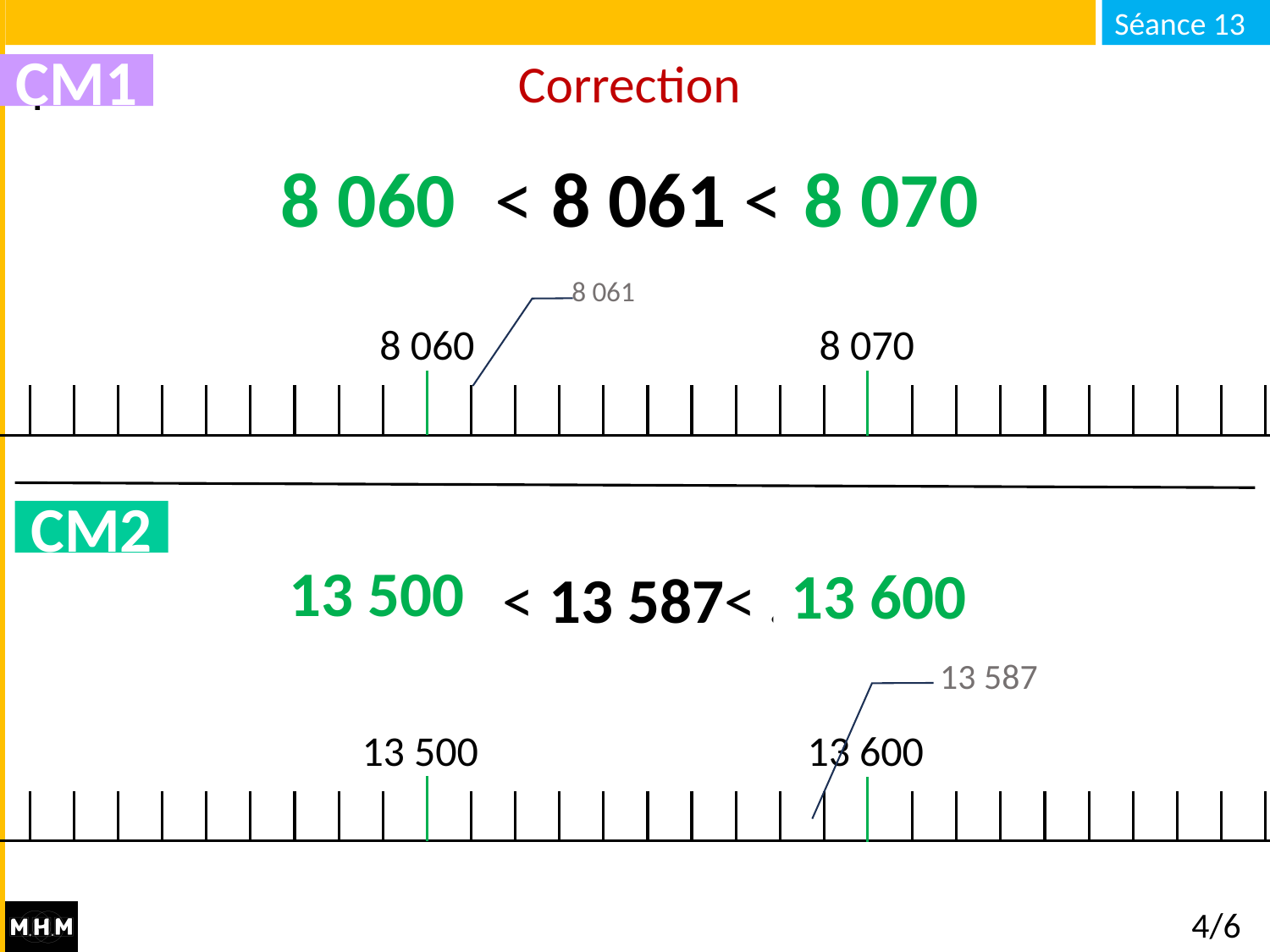

# Correction
CM1
8 060
8 070
… < 8 061 < …
8 061
8 060
8 070
CM2
13 500
13 600
… < 13 587< …
  13 587
13 500
13 600
4/6